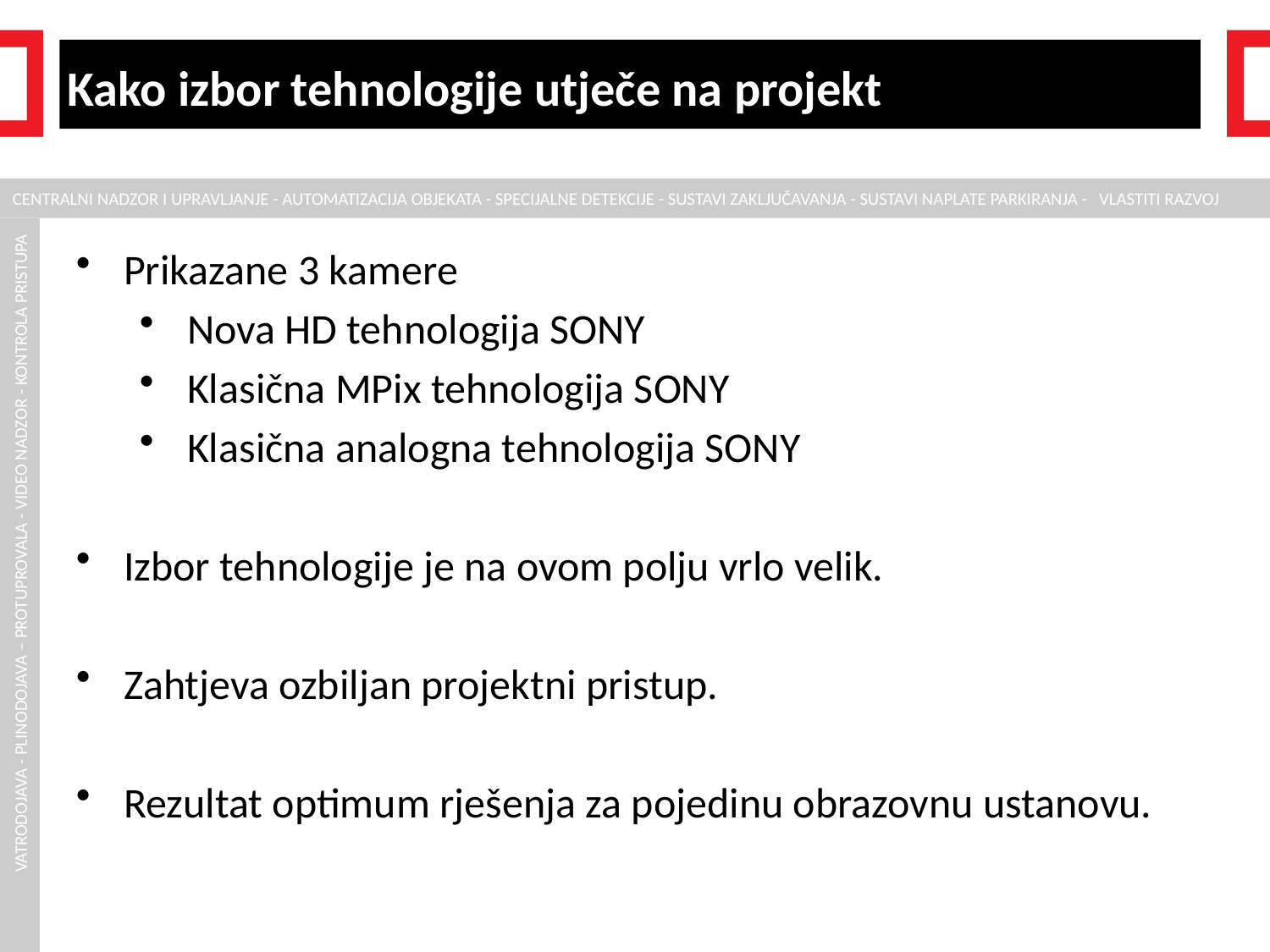

Kako izbor tehnologije utječe na projekt
Prikazane 3 kamere
Nova HD tehnologija SONY
Klasična MPix tehnologija SONY
Klasična analogna tehnologija SONY

Izbor tehnologije je na ovom polju vrlo velik.

Zahtjeva ozbiljan projektni pristup.

Rezultat optimum rješenja za pojedinu obrazovnu ustanovu.